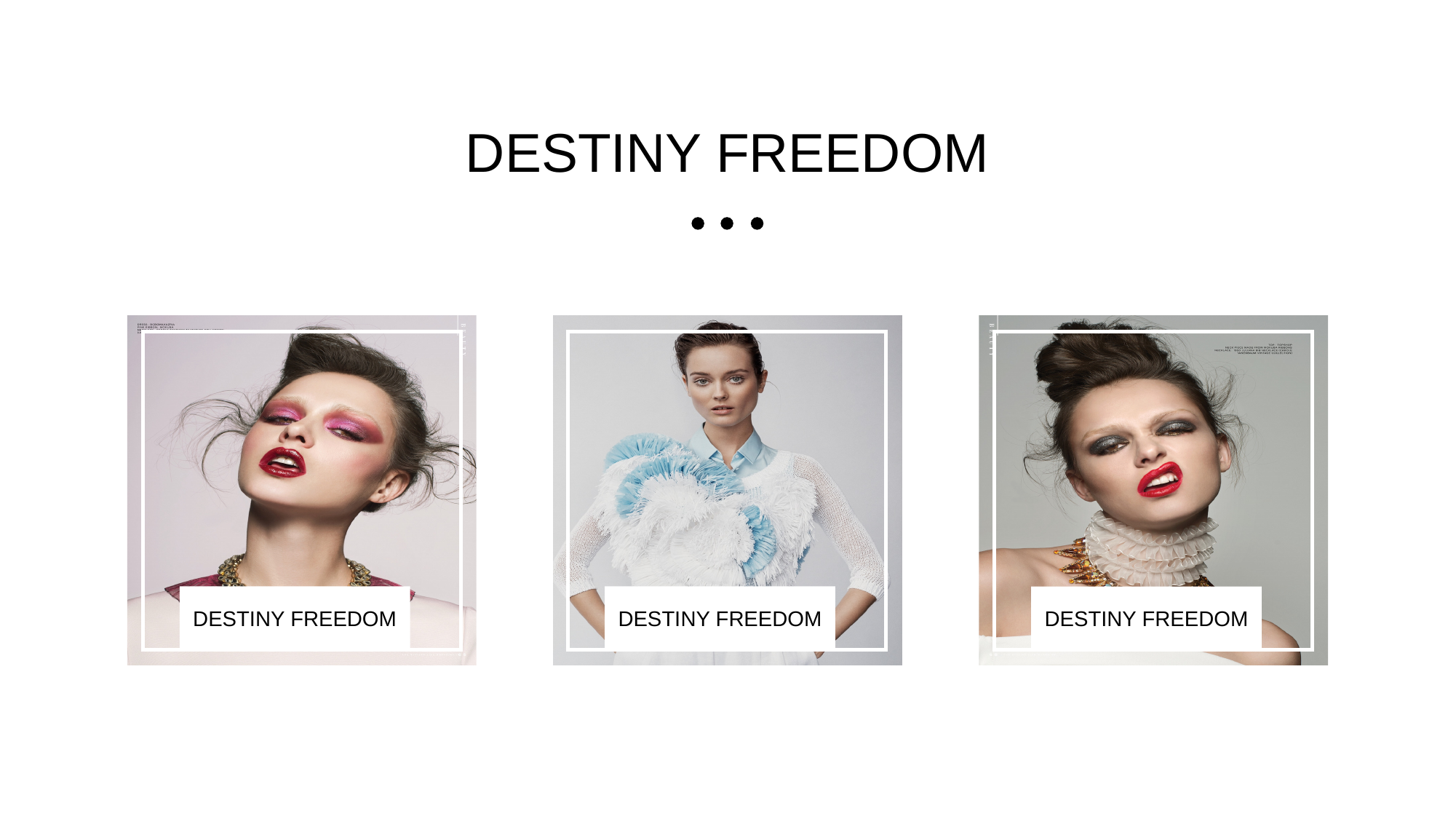

DESTINY FREEDOM

DESTINY FREEDOM
DESTINY FREEDOM
DESTINY FREEDOM